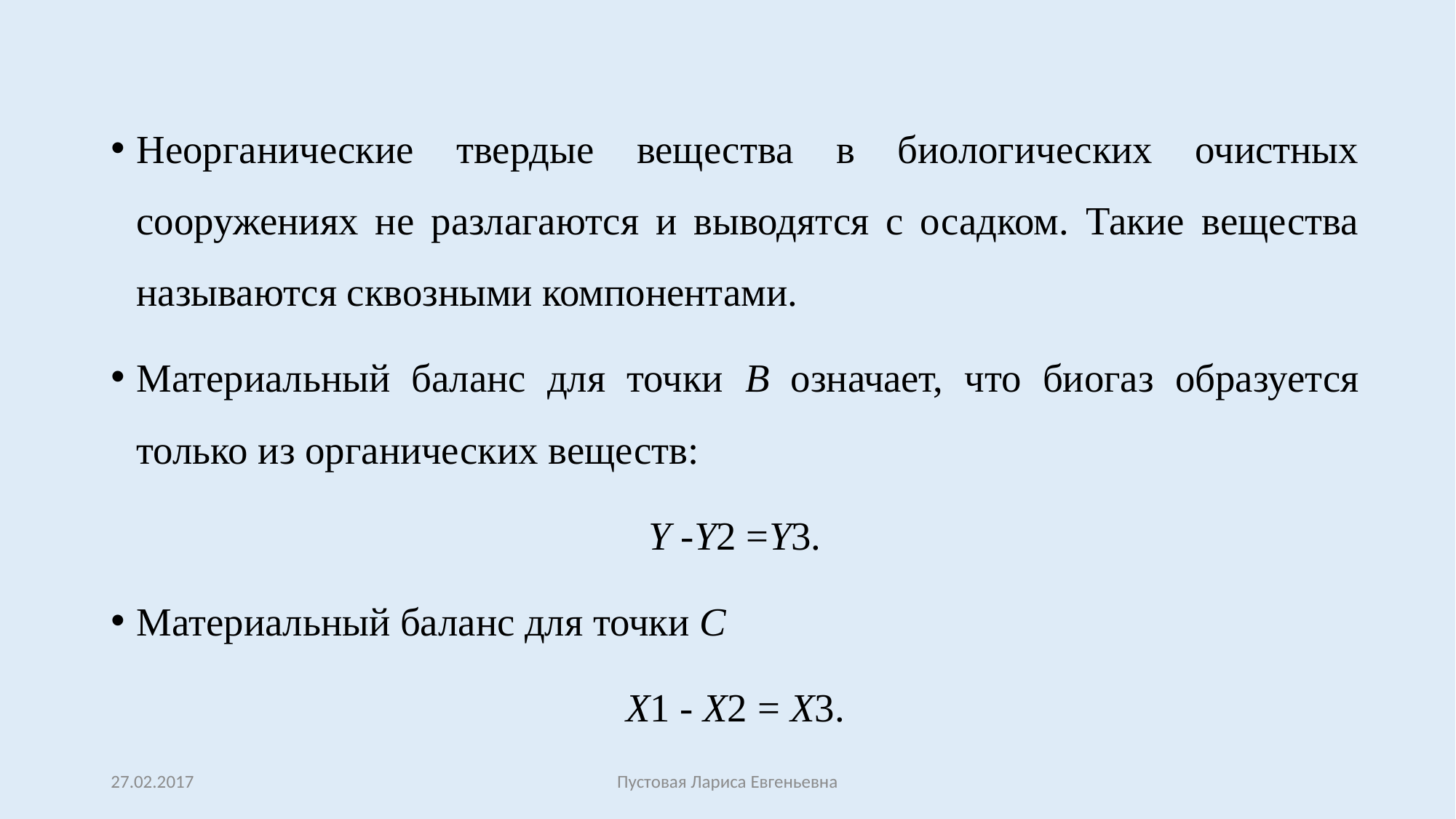

Неорганические твердые вещества в биологических очистных сооружениях не разлагаются и выводятся с осадком. Такие вещества называются сквозными компонентами.
Материальный баланс для точки В означает, что биогаз образуется только из органических веществ:
Y -Y2 =Y3.
Материальный баланс для точки С
X1 - X2 = X3.
27.02.2017
Пустовая Лариса Евгеньевна